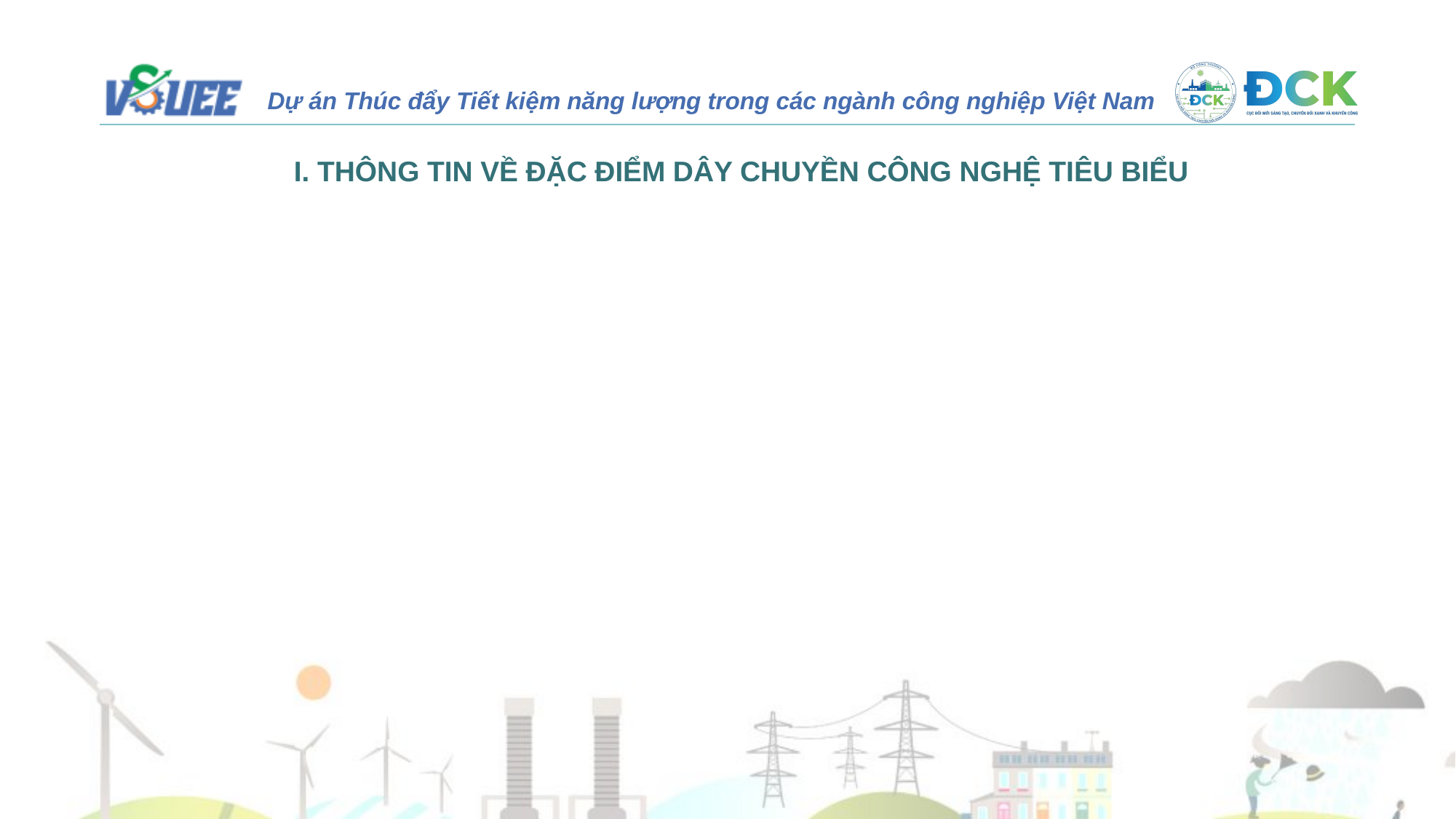

I. THÔNG TIN VỀ ĐẶC ĐIỂM DÂY CHUYỀN CÔNG NGHỆ TIÊU BIỂU